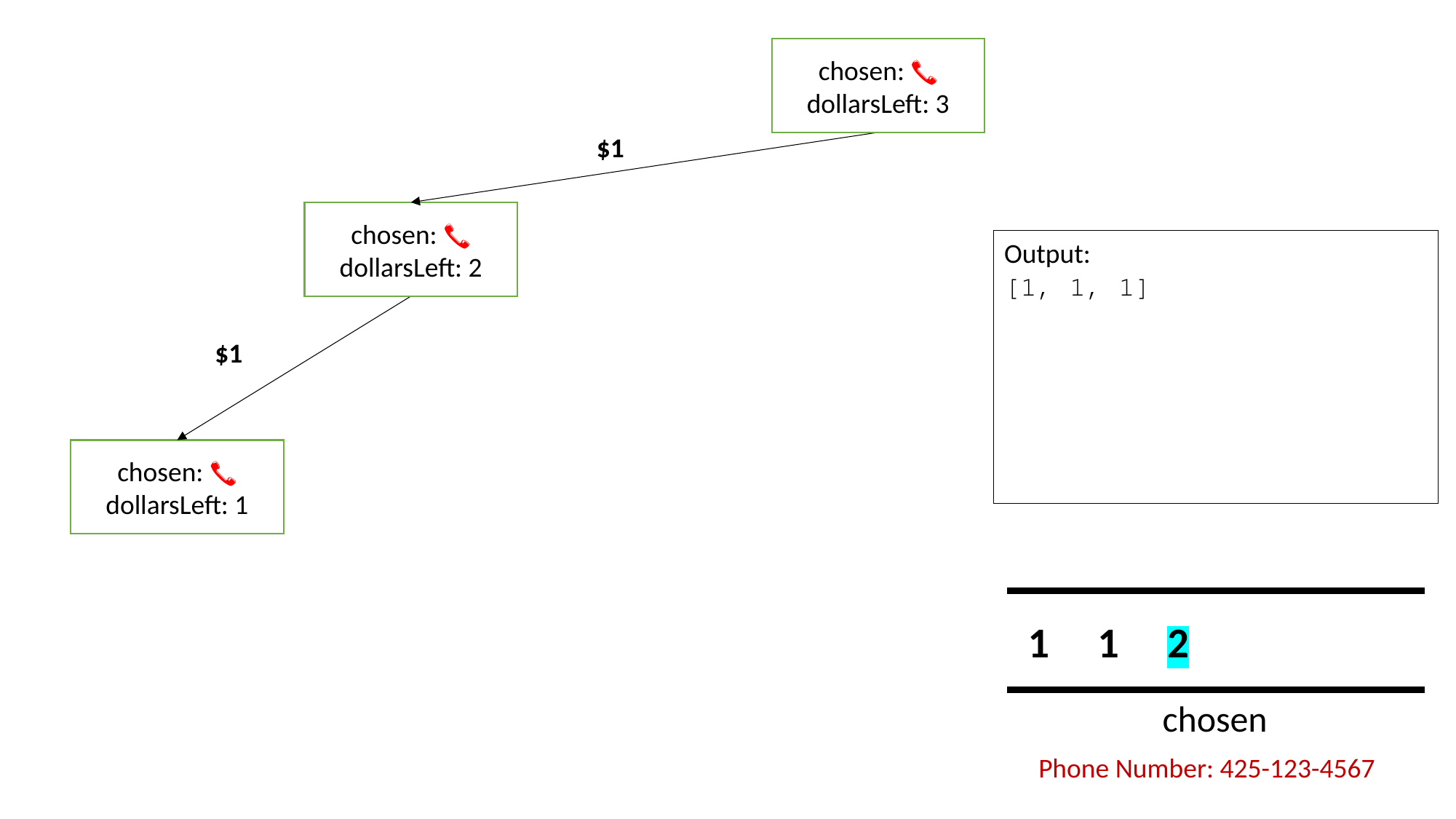

chosen: 📞
dollarsLeft: 3
$1
chosen: 📞
dollarsLeft: 2
Output:
[1, 1, 1]

$1
chosen: 📞
dollarsLeft: 1
1     1     2

chosen
Phone Number: 425-123-4567